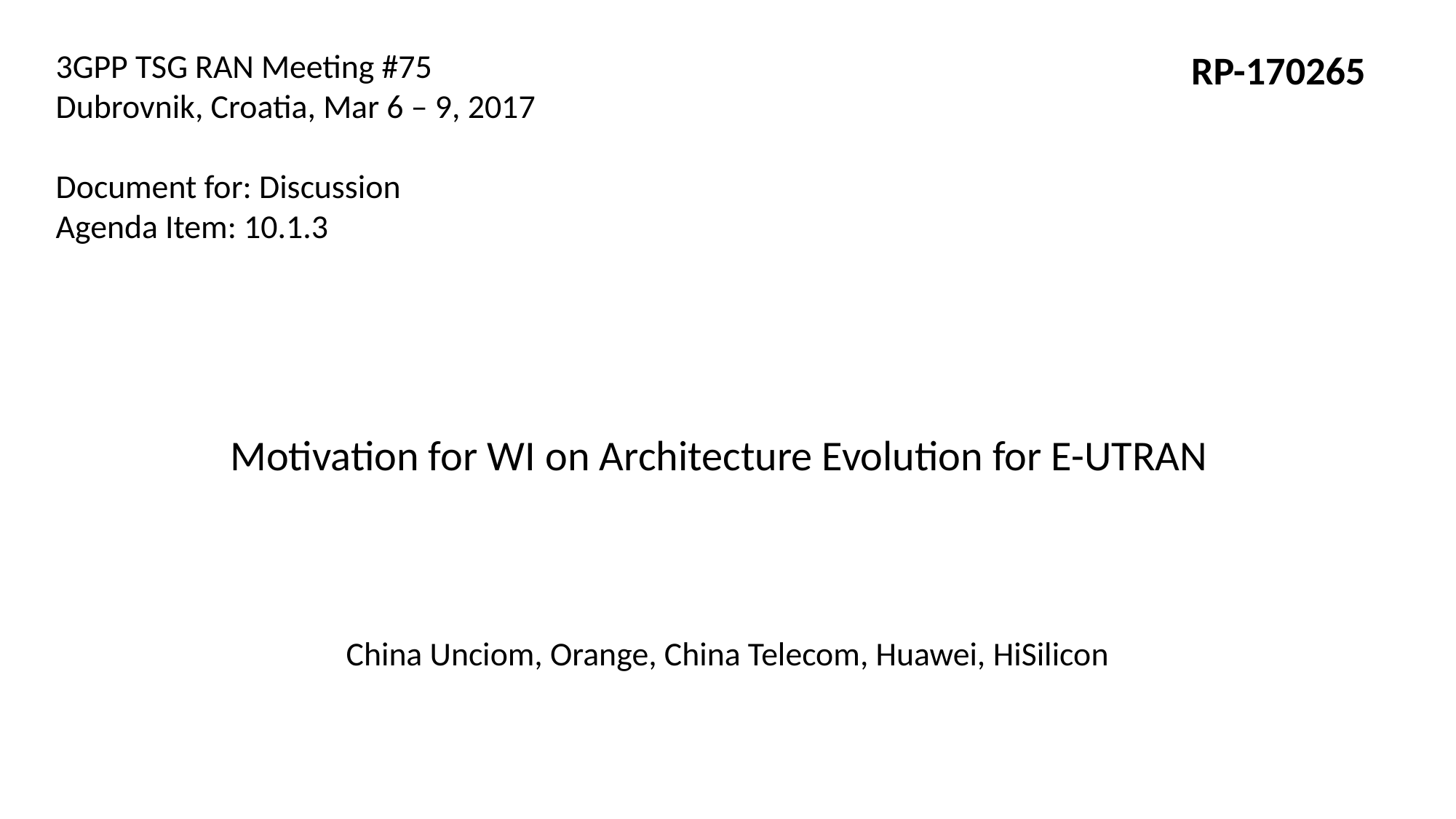

3GPP TSG RAN Meeting #75
Dubrovnik, Croatia, Mar 6 – 9, 2017

Document for: Discussion
Agenda Item: 10.1.3
RP-170265
# Motivation for WI on Architecture Evolution for E-UTRAN
China Unciom, Orange, China Telecom, Huawei, HiSilicon